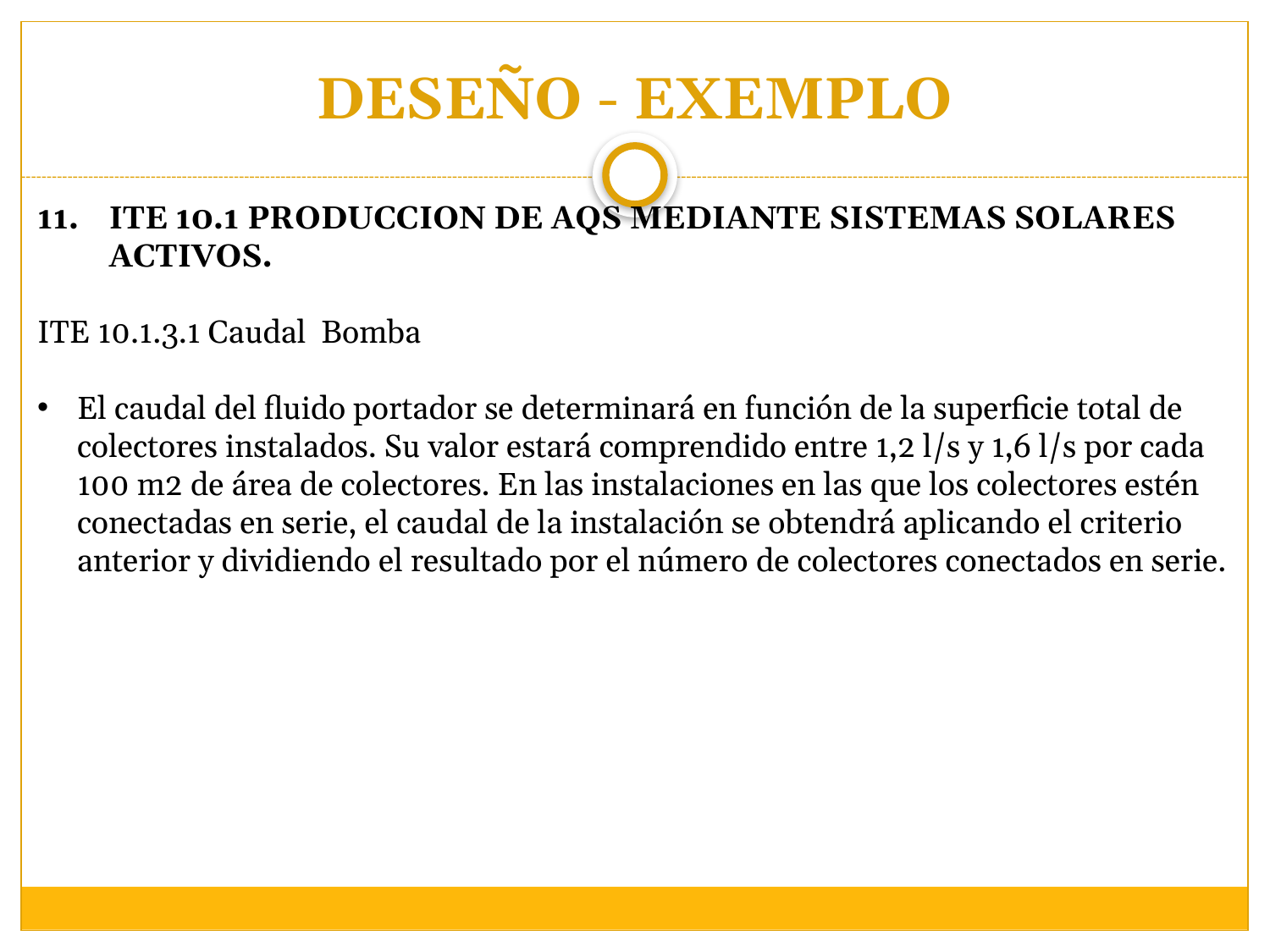

# DESEÑO - EXEMPLO
ITE 10.1 PRODUCCION DE AQS MEDIANTE SISTEMAS SOLARES ACTIVOS.

ITE 10.1.3.1 Caudal  Bomba

El caudal del fluido portador se determinará en función de la superficie total de colectores instalados. Su valor estará comprendido entre 1,2 l/s y 1,6 l/s por cada 100 m2 de área de colectores. En las instalaciones en las que los colectores estén conectadas en serie, el caudal de la instalación se obtendrá aplicando el criterio anterior y dividiendo el resultado por el número de colectores conectados en serie.